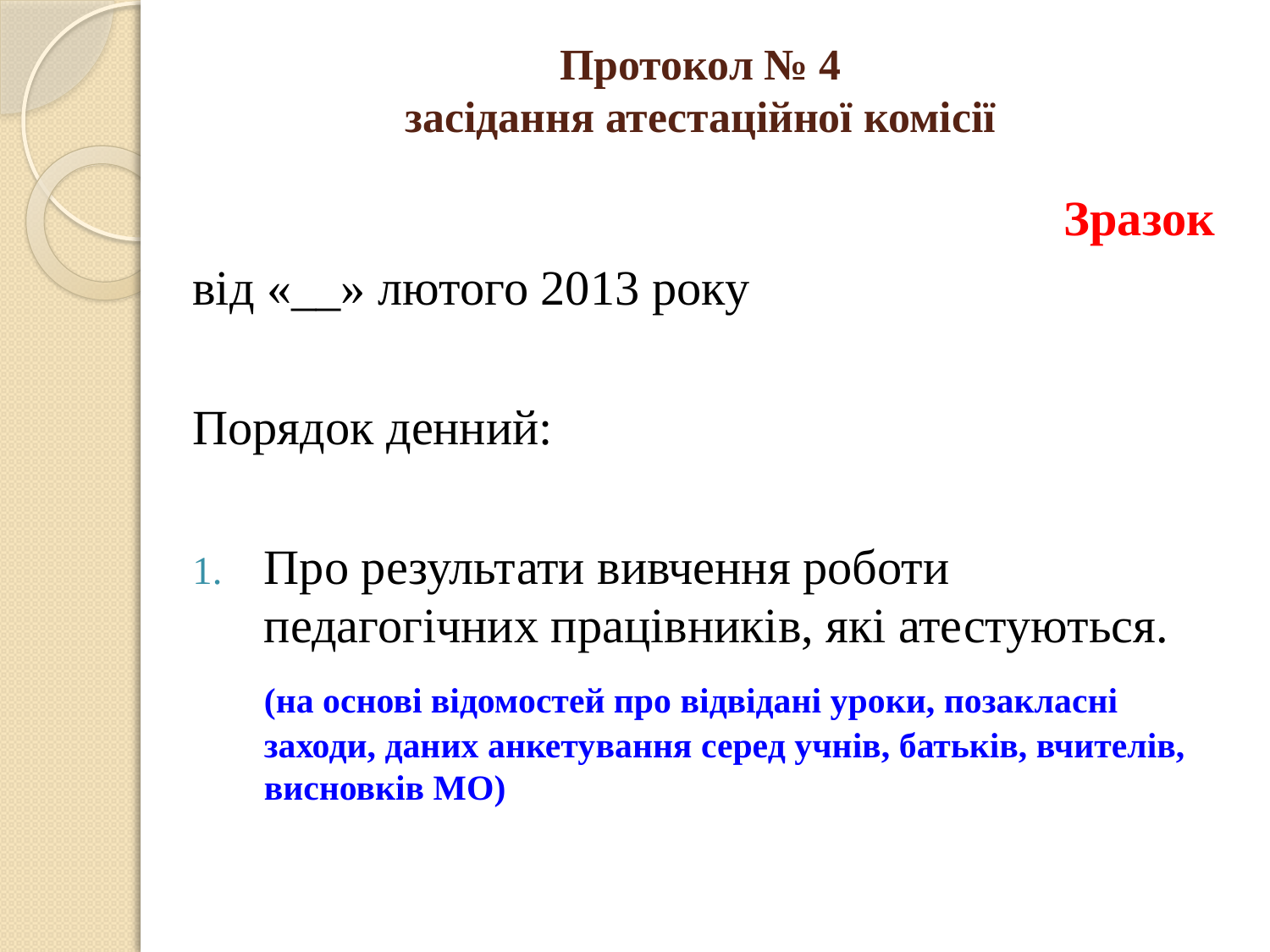

# Протокол № 4 засідання атестаційної комісії
Зразок
від «__» лютого 2013 року

Порядок денний:

Про результати вивчення роботи педагогічних працівників, які атестуються.
	(на основі відомостей про відвідані уроки, позакласні заходи, даних анкетування серед учнів, батьків, вчителів, висновків МО)